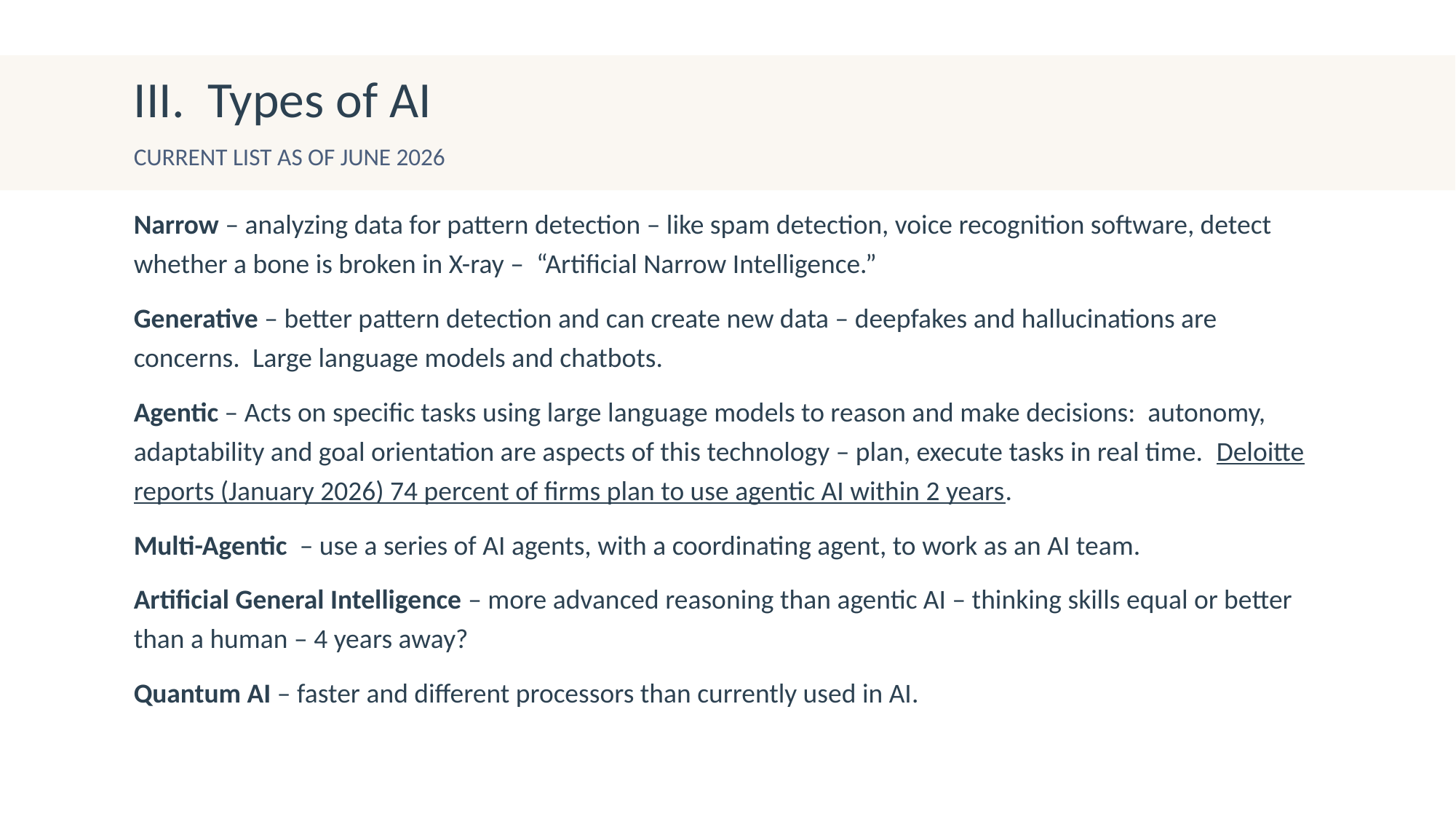

# III.  Types of AI
Current list as of June 2026
Narrow – analyzing data for pattern detection – like spam detection, voice recognition software, detect whether a bone is broken in X-ray –  “Artificial Narrow Intelligence.”
Generative – better pattern detection and can create new data – deepfakes and hallucinations are concerns.  Large language models and chatbots.
Agentic – Acts on specific tasks using large language models to reason and make decisions:  autonomy, adaptability and goal orientation are aspects of this technology – plan, execute tasks in real time.  Deloitte reports (January 2026) 74 percent of firms plan to use agentic AI within 2 years.
Multi-Agentic  – use a series of AI agents, with a coordinating agent, to work as an AI team.
Artificial General Intelligence – more advanced reasoning than agentic AI – thinking skills equal or better than a human – 4 years away?
Quantum AI – faster and different processors than currently used in AI.